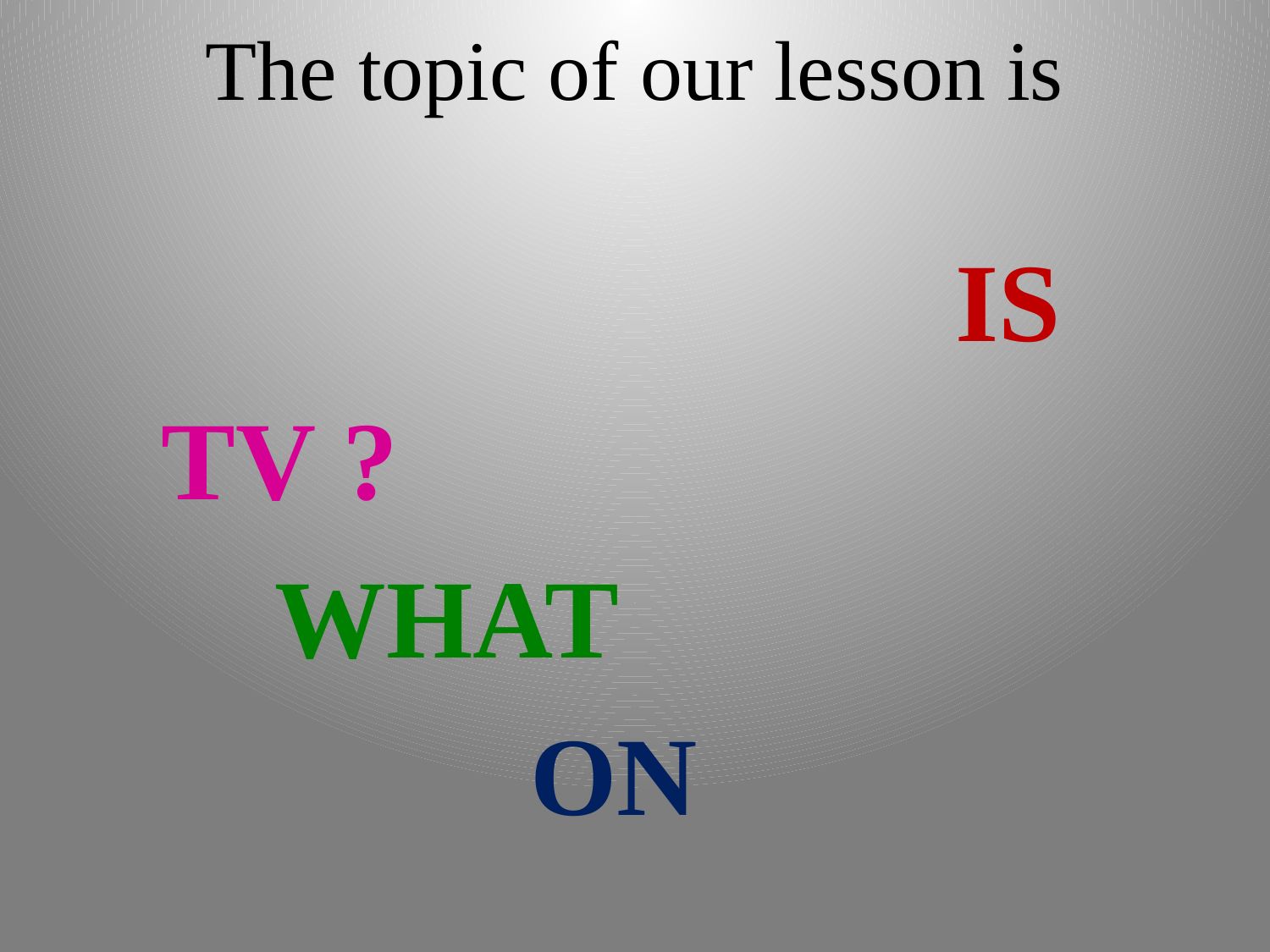

# The topic of our lesson is
                               IS
   TV ?
       WHAT
                ON